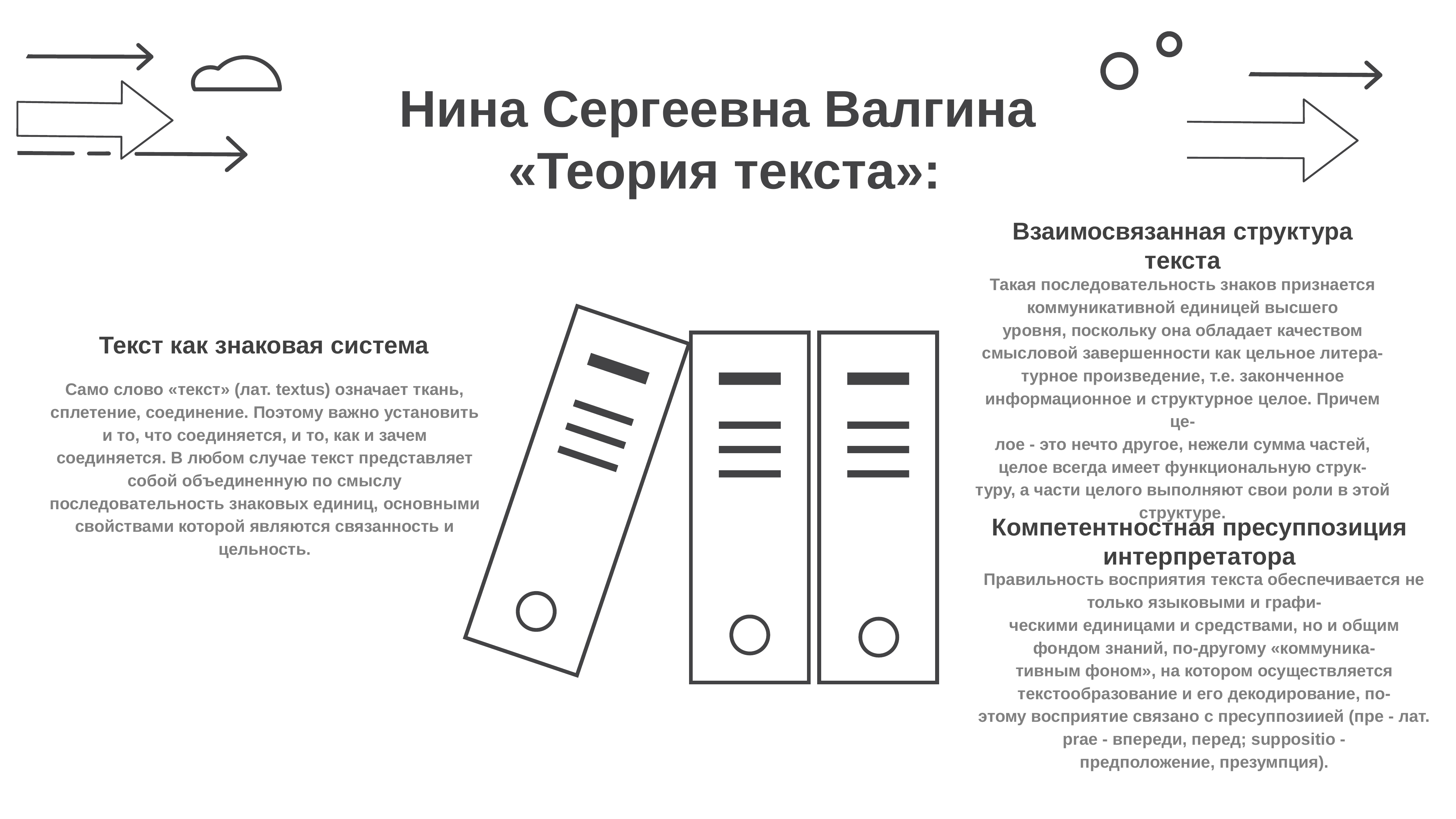

Нина Сергеевна Валгина
«Теория текста»:

Взаимосвязанная структура текста
Такая последовательность знаков признается коммуникативной единицей высшего
уровня, поскольку она обладает качеством смысловой завершенности как цельное литера-
турное произведение, т.е. законченное информационное и структурное целое. Причем це-
лое - это нечто другое, нежели сумма частей, целое всегда имеет функциональную струк-
туру, а части целого выполняют свои роли в этой структуре.

Текст как знаковая система
Само слово «текст» (лат. textus) означает ткань, сплетение, соединение. Поэтому важно установить и то, что соединяется, и то, как и зачем соединяется. В любом случае текст представляет собой объединенную по смыслу последовательность знаковых единиц, основными свойствами которой являются связанность и цельность.

Компетентностная пресуппозиция интерпретатора
Правильность восприятия текста обеспечивается не только языковыми и графи-
ческими единицами и средствами, но и общим фондом знаний, по-другому «коммуника-
тивным фоном», на котором осуществляется текстообразование и его декодирование, по-
этому восприятие связано с пресуппозиией (пре - лат. рrае - впереди, перед; suppositio -
предположение, презумпция).